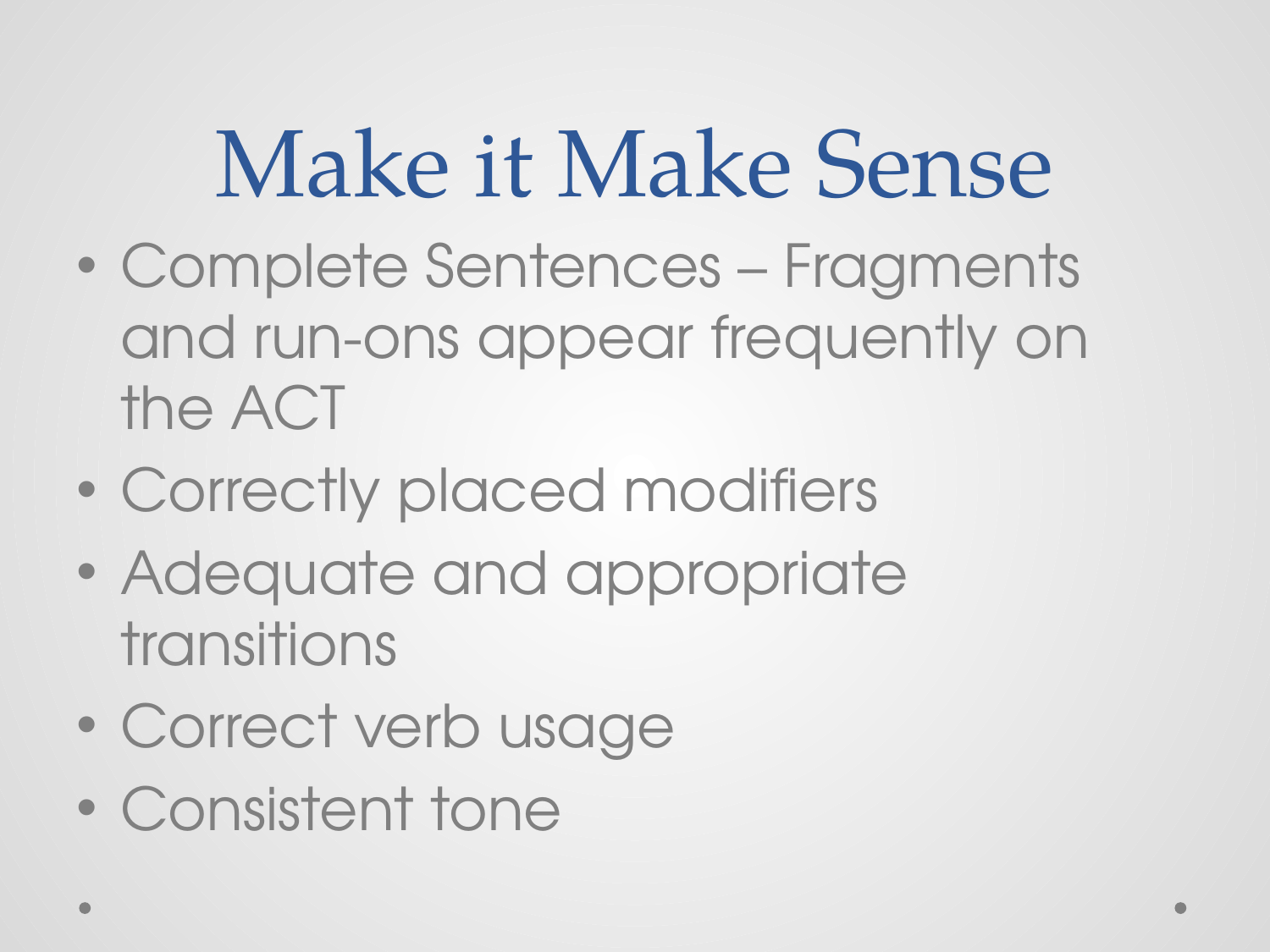

# Make it Make Sense
Complete Sentences – Fragments and run-ons appear frequently on the ACT
Correctly placed modifiers
Adequate and appropriate transitions
Correct verb usage
Consistent tone